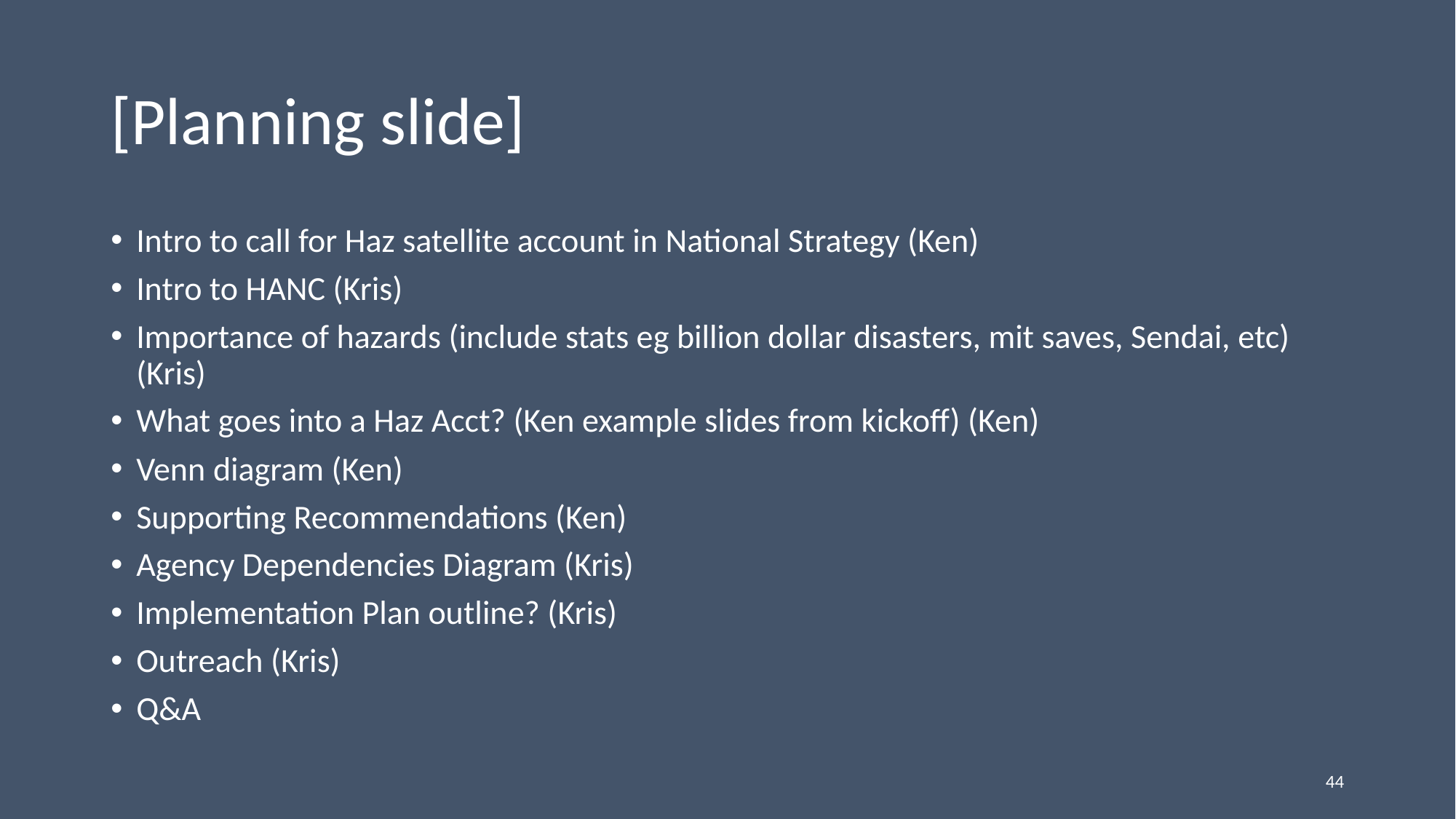

# [Planning slide]
Intro to call for Haz satellite account in National Strategy (Ken)
Intro to HANC (Kris)
Importance of hazards (include stats eg billion dollar disasters, mit saves, Sendai, etc) (Kris)
What goes into a Haz Acct? (Ken example slides from kickoff) (Ken)
Venn diagram (Ken)
Supporting Recommendations (Ken)
Agency Dependencies Diagram (Kris)
Implementation Plan outline? (Kris)
Outreach (Kris)
Q&A
44